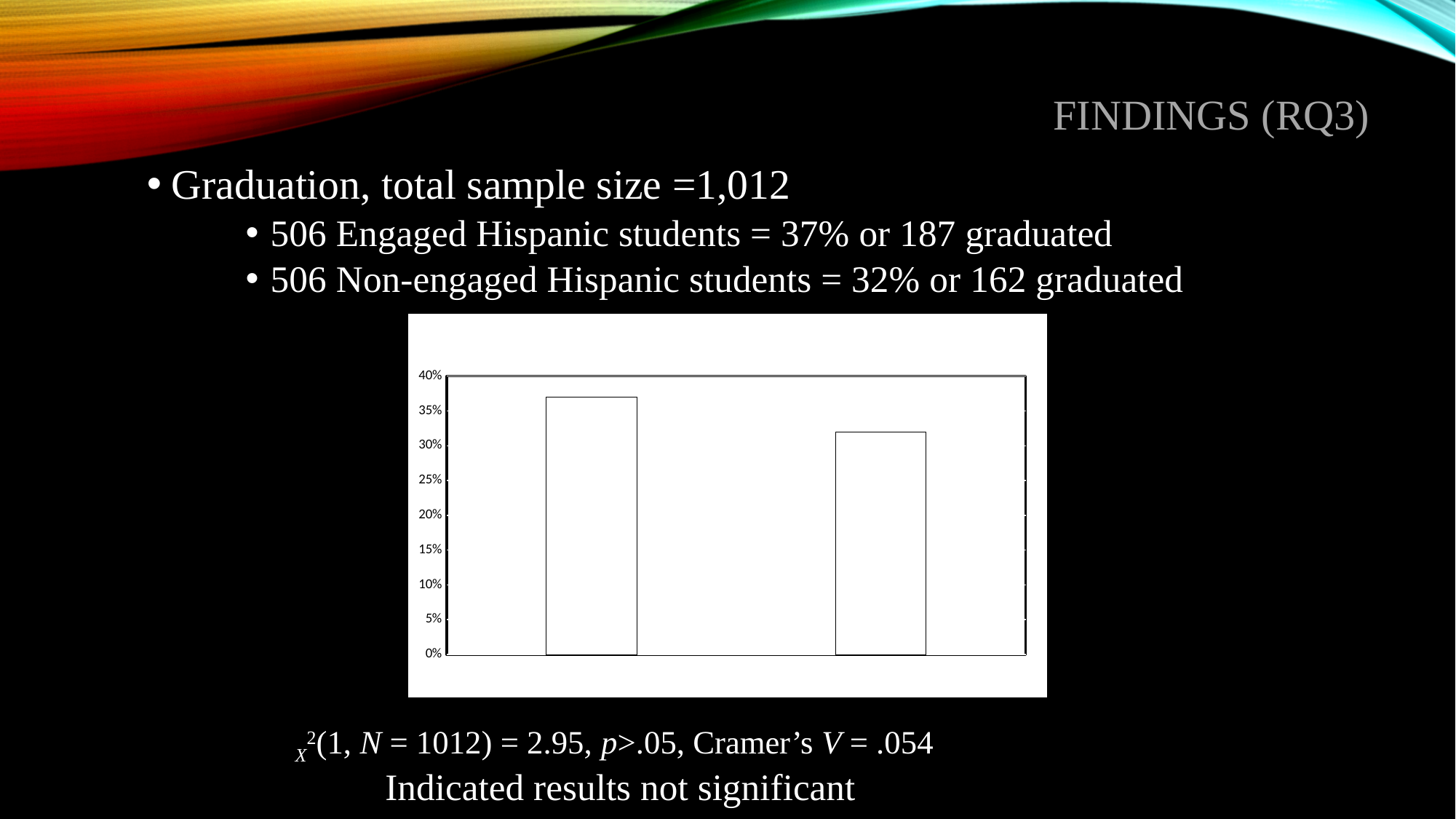

# Findings (RQ3)
Graduation, total sample size =1,012
506 Engaged Hispanic students = 37% or 187 graduated
506 Non-engaged Hispanic students = 32% or 162 graduated

	X2(1, N = 1012) = 2.95, p>.05, Cramer’s V = .054
	           Indicated results not significant

### Chart:  Hispanic Students' Graduation Rates

| Category |  Hispanic Students' Graduation Rates |
|---|---|
| 506 Students: ENGAGED in at least one student organization | 0.37 |
| 506 Students: NOT ENGAGED in any student organization | 0.32 |